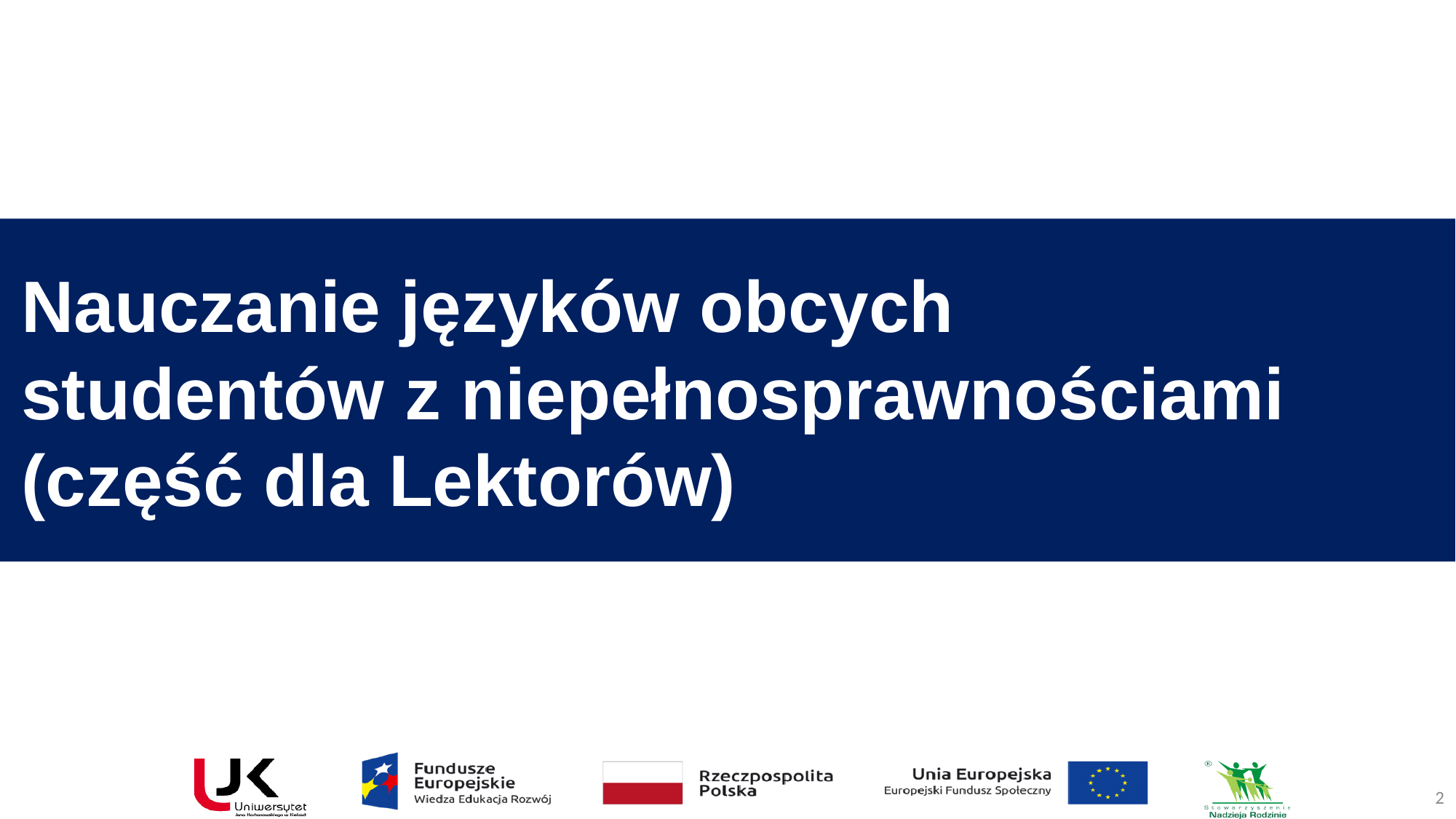

# Nauczanie języków obcych studentów z niepełnosprawnościami (część dla Lektorów)
2